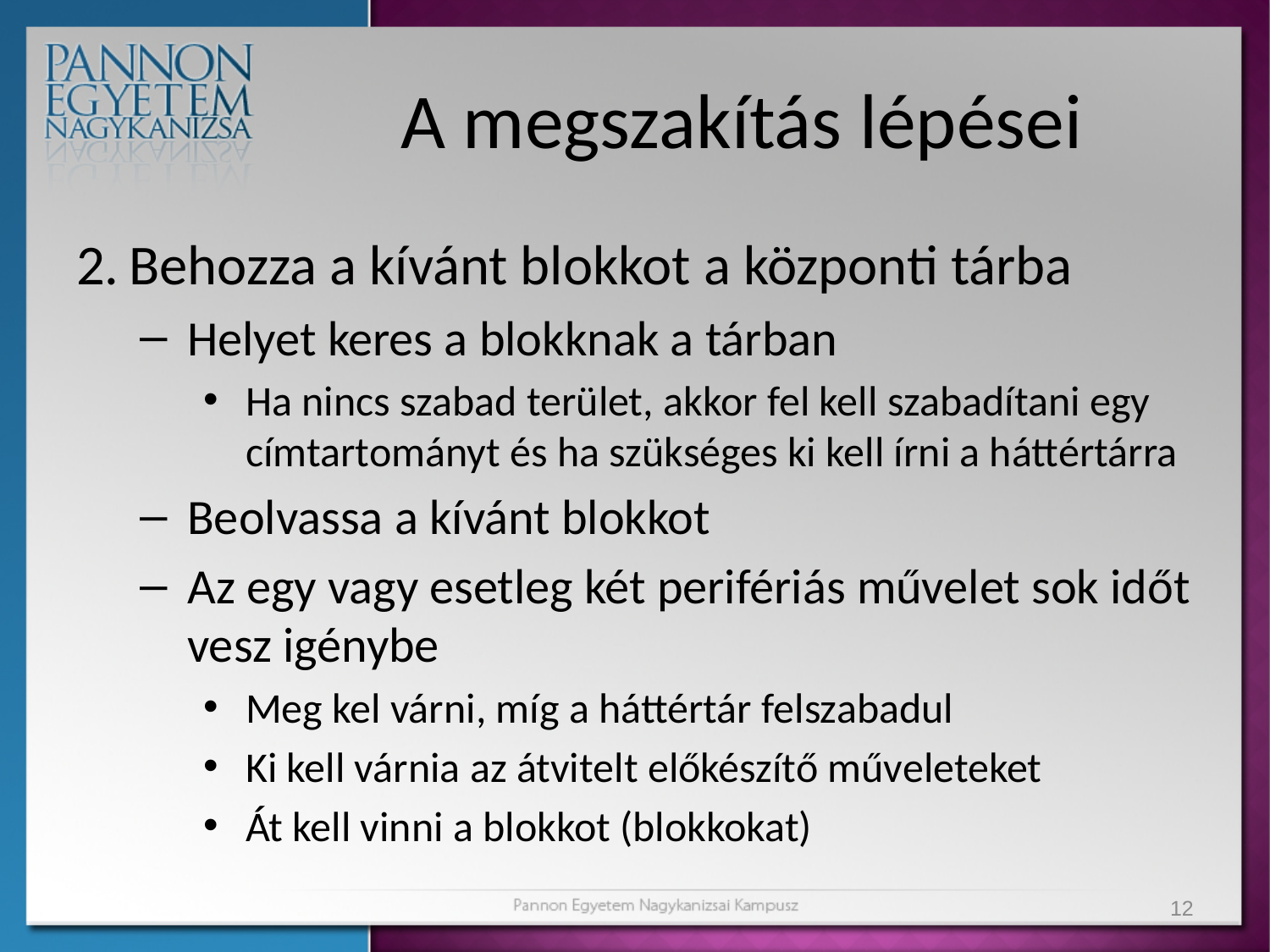

# A megszakítás lépései
Behozza a kívánt blokkot a központi tárba
Helyet keres a blokknak a tárban
Ha nincs szabad terület, akkor fel kell szabadítani egy címtartományt és ha szükséges ki kell írni a háttértárra
Beolvassa a kívánt blokkot
Az egy vagy esetleg két perifériás művelet sok időt vesz igénybe
Meg kel várni, míg a háttértár felszabadul
Ki kell várnia az átvitelt előkészítő műveleteket
Át kell vinni a blokkot (blokkokat)

12